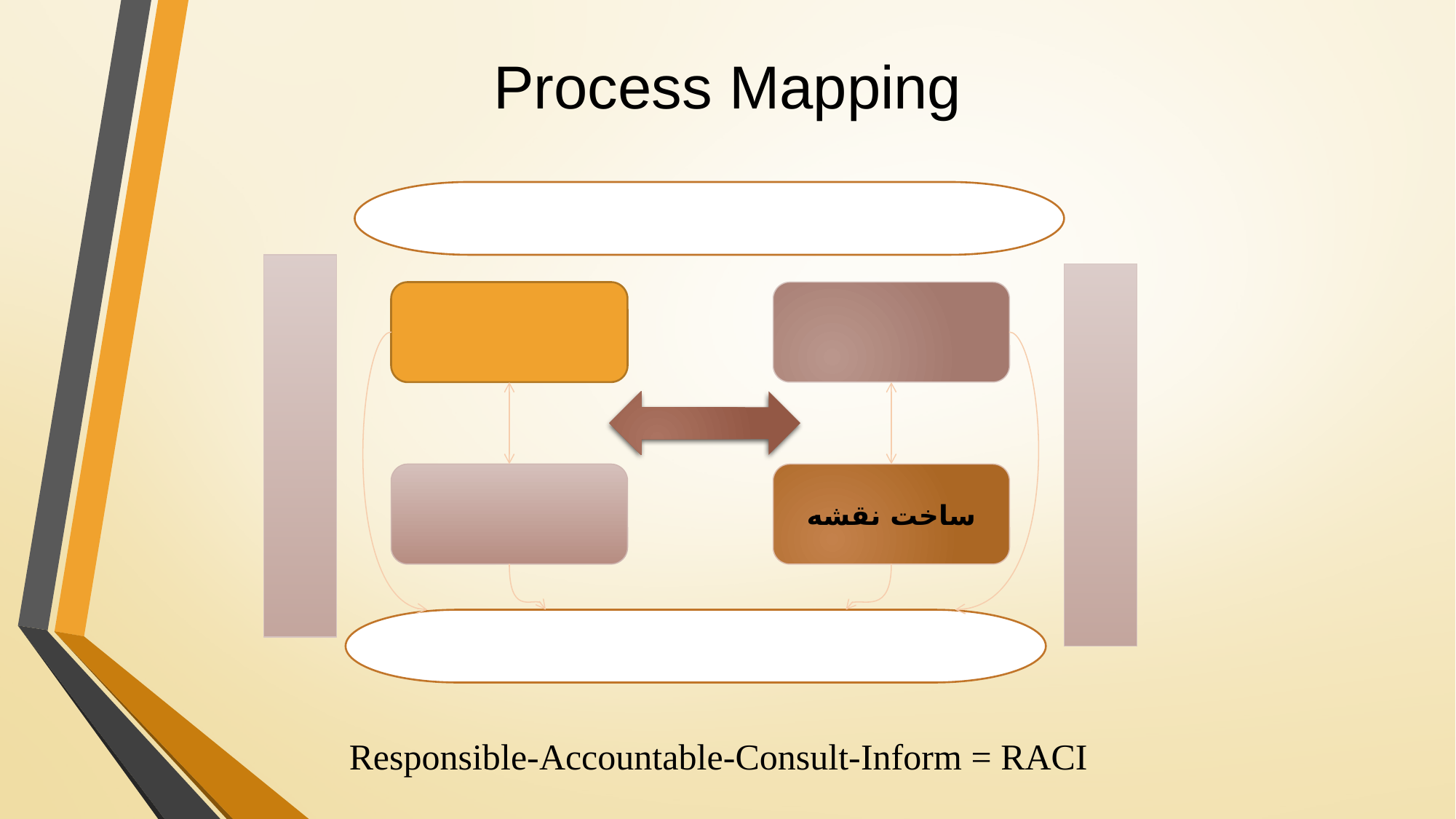

# Process Mapping

ساخت نقشه

Responsible-Accountable-Consult-Inform = RACI